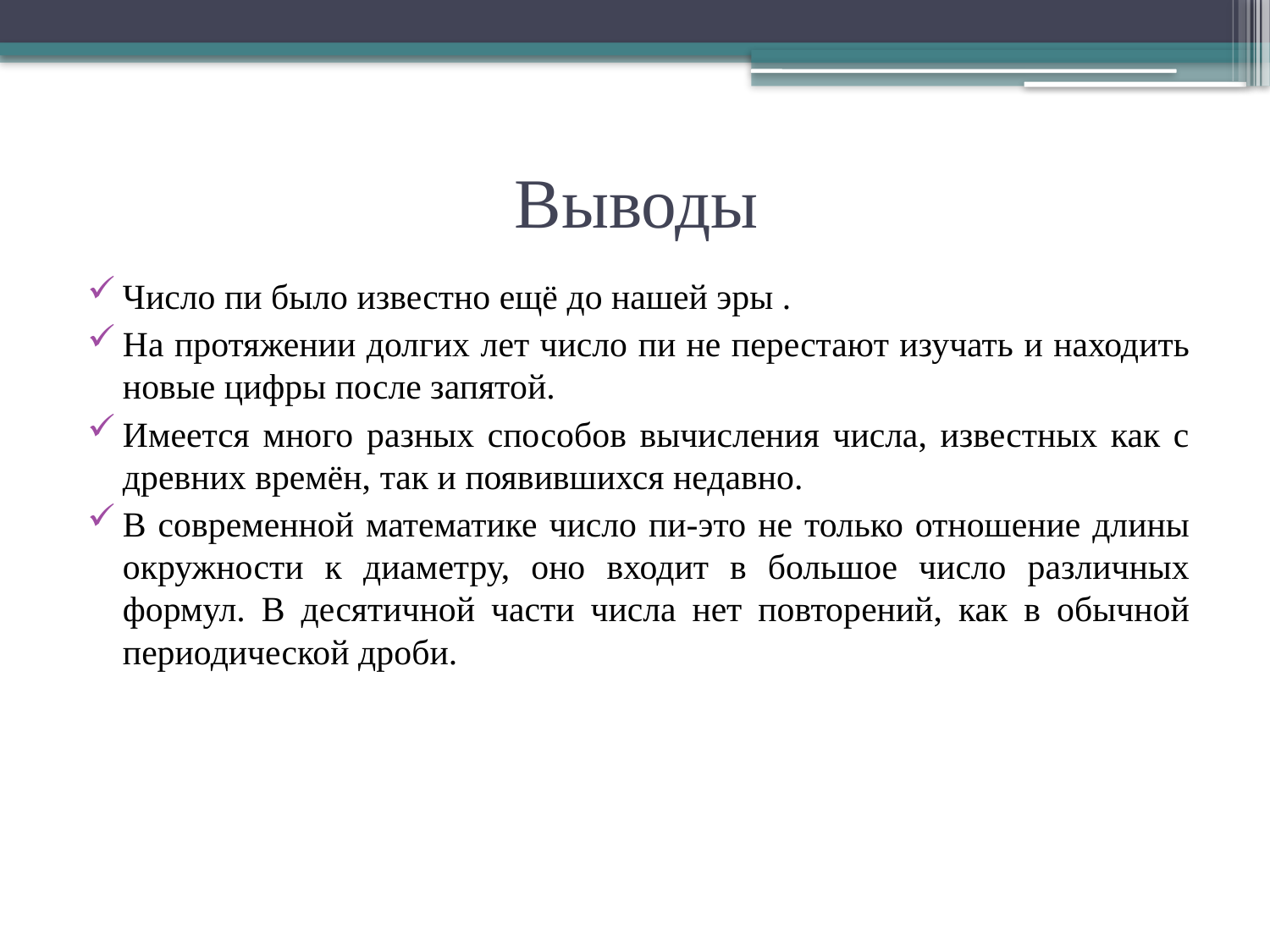

# Выводы
Число пи было известно ещё до нашей эры .
На протяжении долгих лет число пи не перестают изучать и находить новые цифры после запятой.
Имеется много разных способов вычисления числа, известных как с древних времён, так и появившихся недавно.
В современной математике число пи-это не только отношение длины окружности к диаметру, оно входит в большое число различных формул. В десятичной части числа нет повторений, как в обычной периодической дроби.